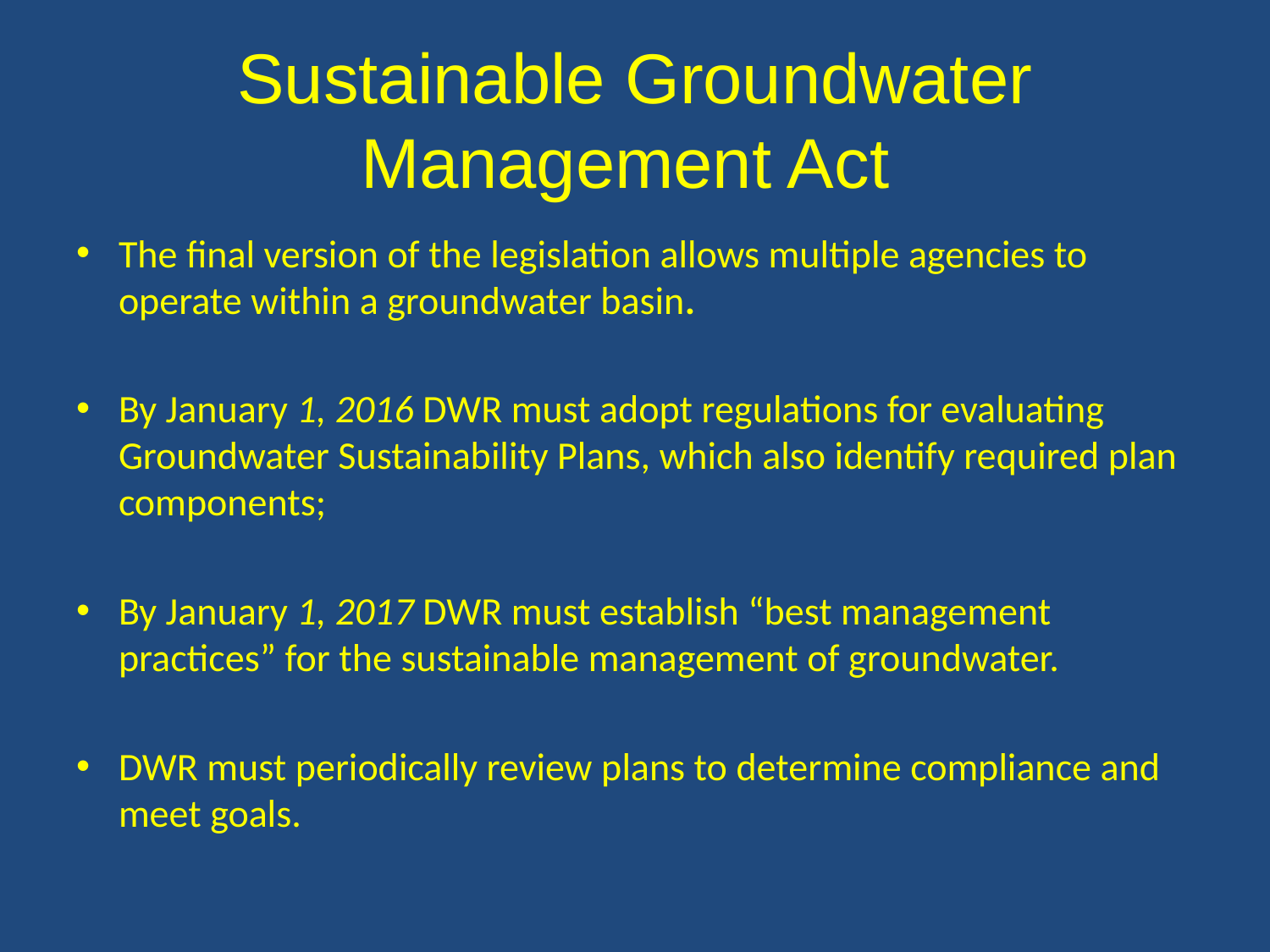

# Sustainable Groundwater Management Act
The final version of the legislation allows multiple agencies to operate within a groundwater basin.

By January 1, 2016 DWR must adopt regulations for evaluating Groundwater Sustainability Plans, which also identify required plan components;

By January 1, 2017 DWR must establish “best management practices” for the sustainable management of groundwater.

DWR must periodically review plans to determine compliance and meet goals.